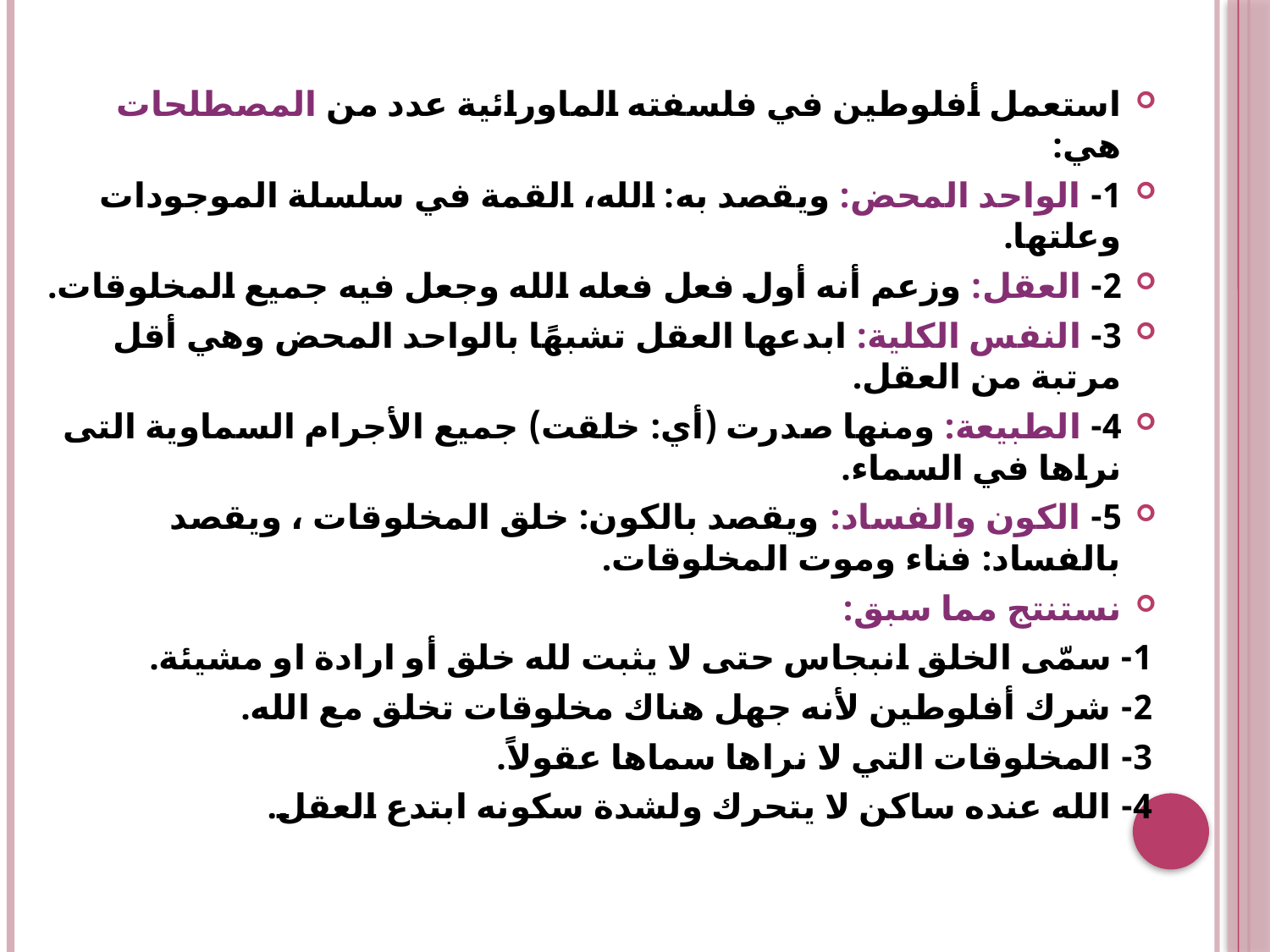

#
استعمل أفلوطين في فلسفته الماورائية عدد من المصطلحات هي:
1- الواحد المحض: ويقصد به: الله، القمة في سلسلة الموجودات وعلتها.
2- العقل: وزعم أنه أول فعل فعله الله وجعل فيه جميع المخلوقات.
3- النفس الكلية: ابدعها العقل تشبهًا بالواحد المحض وهي أقل مرتبة من العقل.
4- الطبيعة: ومنها صدرت (أي: خلقت) جميع الأجرام السماوية التى نراها في السماء.
5- الكون والفساد: ويقصد بالكون: خلق المخلوقات ، ويقصد بالفساد: فناء وموت المخلوقات.
نستنتج مما سبق:
1- سمّى الخلق انبجاس حتى لا يثبت لله خلق أو ارادة او مشيئة.
2- شرك أفلوطين لأنه جهل هناك مخلوقات تخلق مع الله.
3- المخلوقات التي لا نراها سماها عقولاً.
4- الله عنده ساكن لا يتحرك ولشدة سكونه ابتدع العقل.